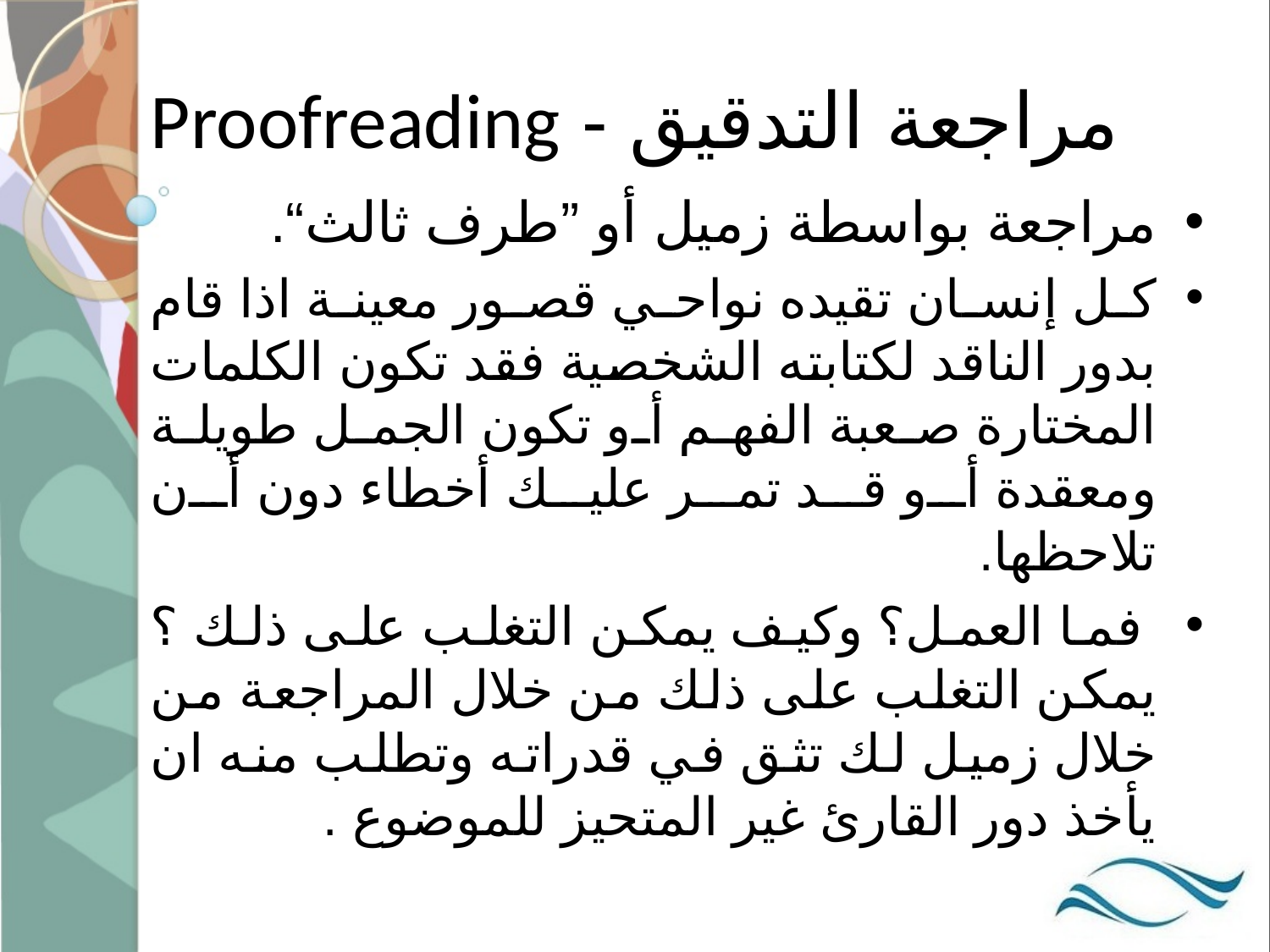

# مراجعة التدقيق - Proofreading
مراجعة بواسطة زميل أو ”طرف ثالث“.
كل إنسان تقيده نواحي قصور معينة اذا قام بدور الناقد لكتابته الشخصية فقد تكون الكلمات المختارة صعبة الفهم أو تكون الجمل طويلة ومعقدة أو قد تمر عليك أخطاء دون أن تلاحظها.
 فما العمل؟ وكيف يمكن التغلب على ذلك ؟ يمكن التغلب على ذلك من خلال المراجعة من خلال زميل لك تثق في قدراته وتطلب منه ان يأخذ دور القارئ غير المتحيز للموضوع .